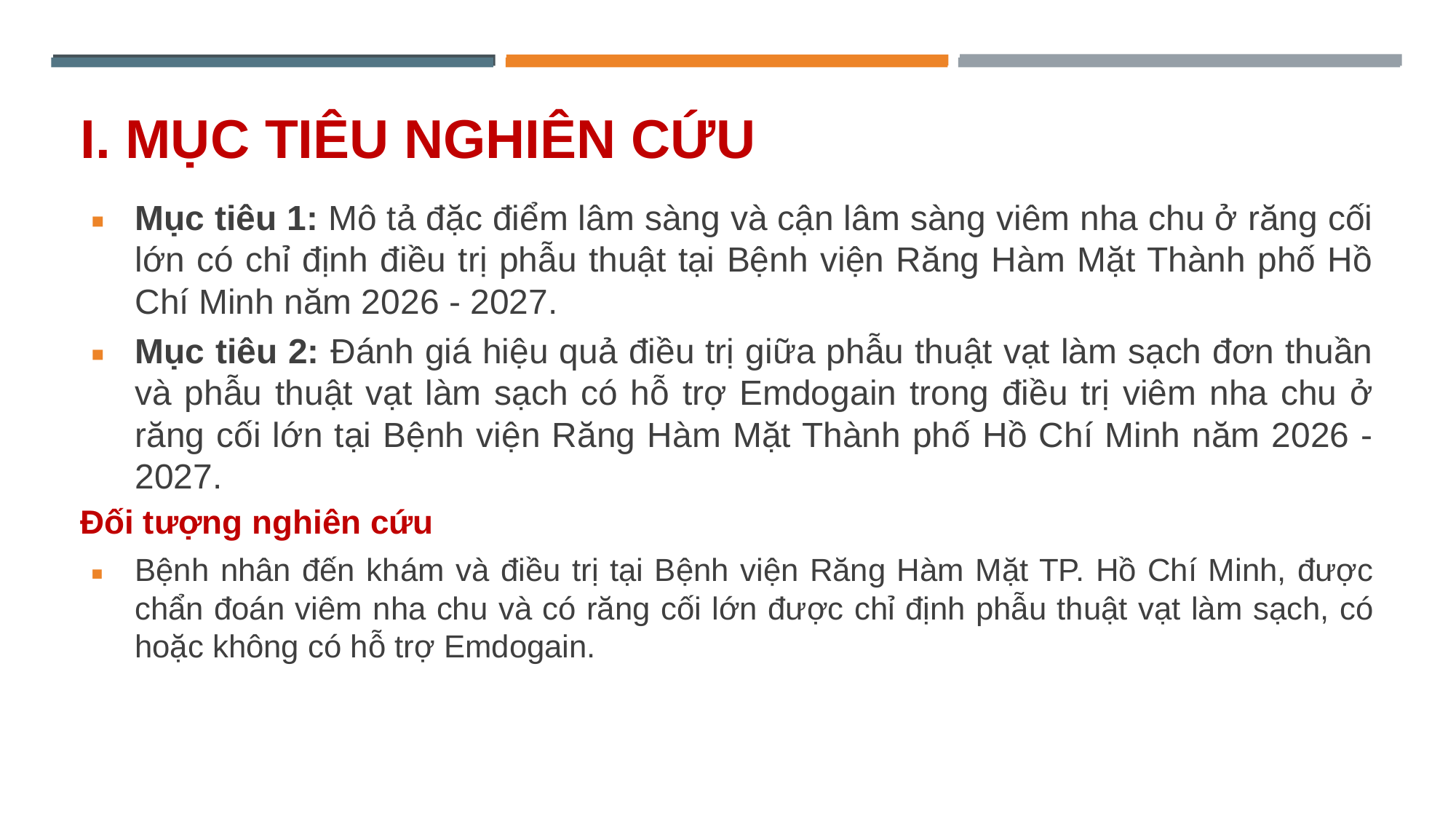

# I. MỤC TIÊU NGHIÊN CỨU
Mục tiêu 1: Mô tả đặc điểm lâm sàng và cận lâm sàng viêm nha chu ở răng cối lớn có chỉ định điều trị phẫu thuật tại Bệnh viện Răng Hàm Mặt Thành phố Hồ Chí Minh năm 2026 - 2027.
Mục tiêu 2: Đánh giá hiệu quả điều trị giữa phẫu thuật vạt làm sạch đơn thuần và phẫu thuật vạt làm sạch có hỗ trợ Emdogain trong điều trị viêm nha chu ở răng cối lớn tại Bệnh viện Răng Hàm Mặt Thành phố Hồ Chí Minh năm 2026 - 2027.
Đối tượng nghiên cứu
Bệnh nhân đến khám và điều trị tại Bệnh viện Răng Hàm Mặt TP. Hồ Chí Minh, được chẩn đoán viêm nha chu và có răng cối lớn được chỉ định phẫu thuật vạt làm sạch, có hoặc không có hỗ trợ Emdogain.